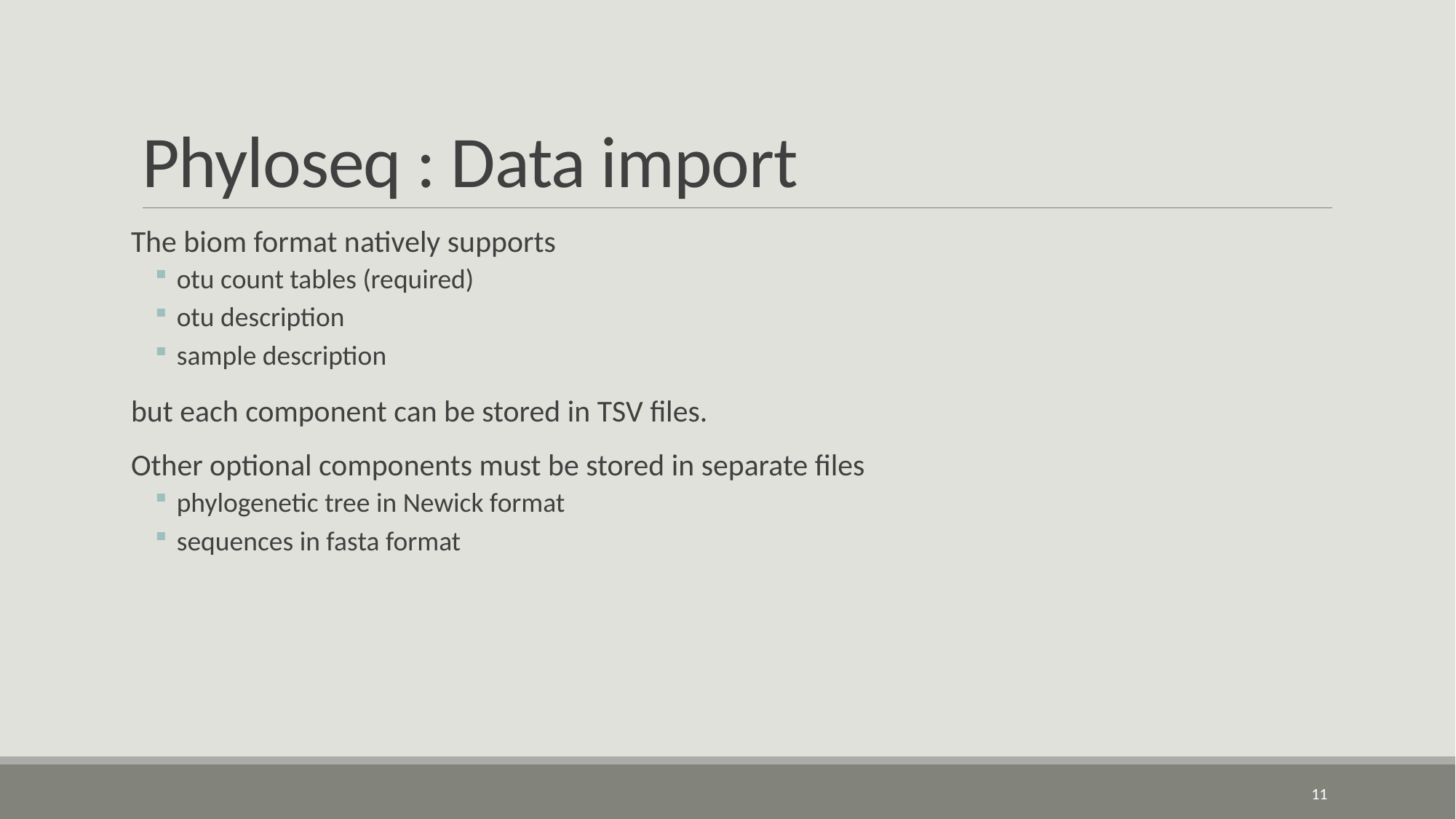

# Phyloseq : Data import
The biom format natively supports
otu count tables (required)
otu description
sample description
but each component can be stored in TSV files.
Other optional components must be stored in separate files
phylogenetic tree in Newick format
sequences in fasta format
11